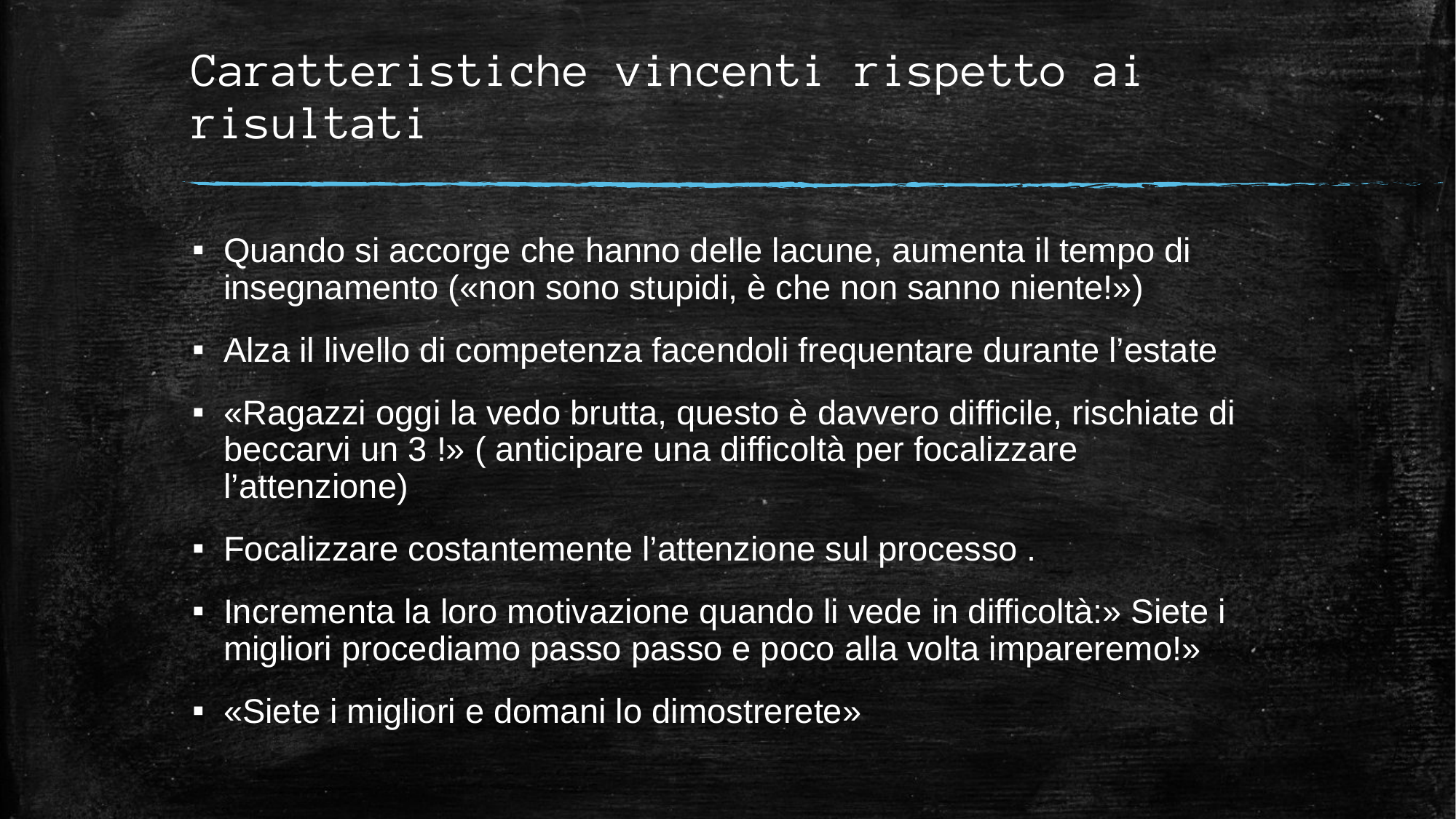

# Caratteristiche vincenti rispetto ai risultati
Quando si accorge che hanno delle lacune, aumenta il tempo di insegnamento («non sono stupidi, è che non sanno niente!»)
Alza il livello di competenza facendoli frequentare durante l’estate
«Ragazzi oggi la vedo brutta, questo è davvero difficile, rischiate di beccarvi un 3 !» ( anticipare una difficoltà per focalizzare l’attenzione)
Focalizzare costantemente l’attenzione sul processo .
Incrementa la loro motivazione quando li vede in difficoltà:» Siete i migliori procediamo passo passo e poco alla volta impareremo!»
«Siete i migliori e domani lo dimostrerete»